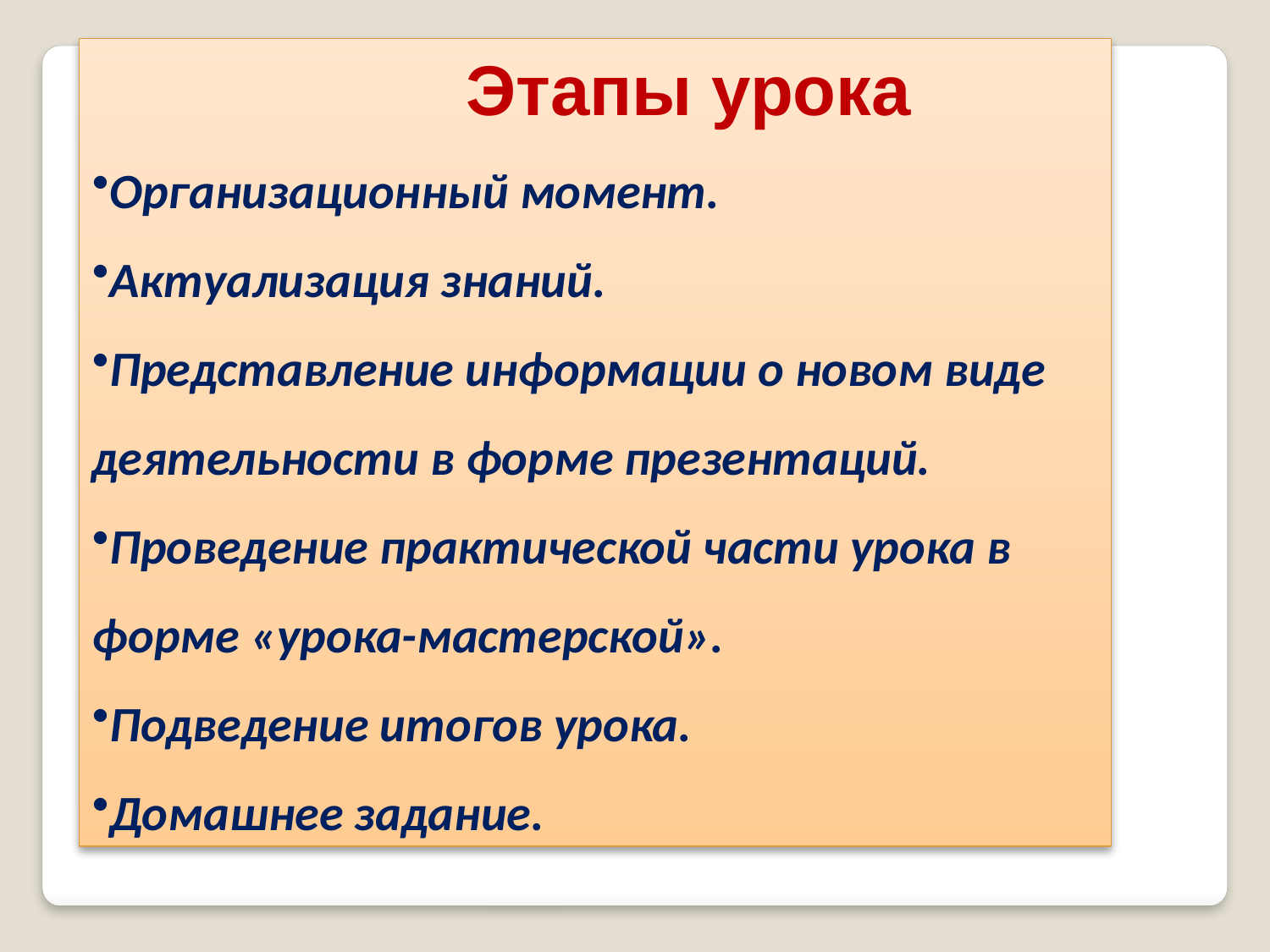

Этапы урока
Организационный момент.
Актуализация знаний.
Представление информации о новом виде деятельности в форме презентаций.
Проведение практической части урока в форме «урока-мастерской».
Подведение итогов урока.
Домашнее задание.